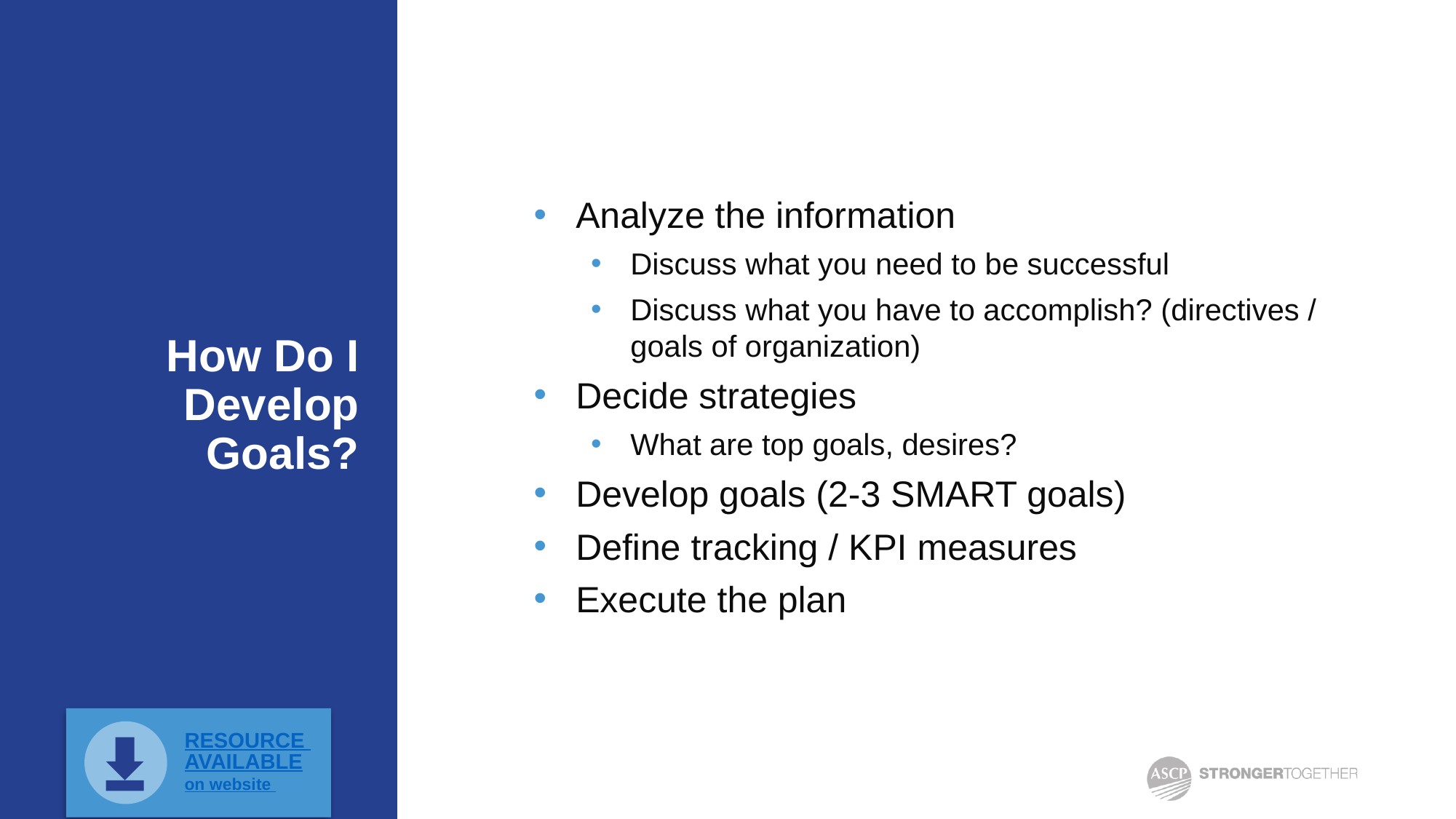

Analyze the information
Discuss what you need to be successful
Discuss what you have to accomplish? (directives / goals of organization)
Decide strategies
What are top goals, desires?
Develop goals (2-3 SMART goals)
Define tracking / KPI measures
Execute the plan
# How Do I Develop Goals?

RESOURCE AVAILABLE
on website